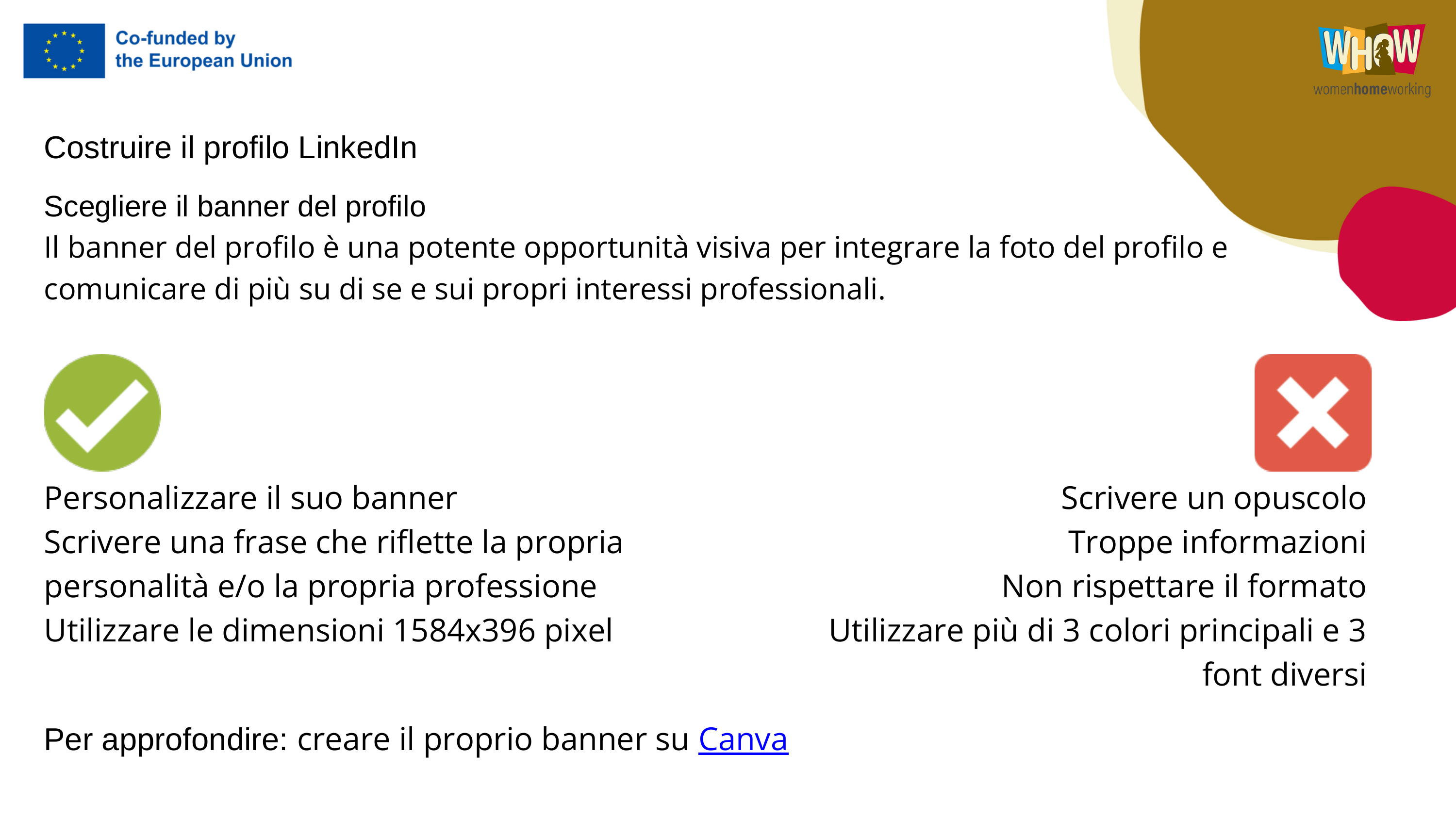

Costruire il profilo LinkedIn
Scegliere il banner del profilo
Il banner del profilo è una potente opportunità visiva per integrare la foto del profilo e comunicare di più su di se e sui propri interessi professionali.

Personalizzare il suo banner
Scrivere una frase che riflette la propria personalità e/o la propria professione
Utilizzare le dimensioni 1584x396 pixel
Scrivere un opuscolo
Troppe informazioni
Non rispettare il formato
Utilizzare più di 3 colori principali e 3 font diversi
Per approfondire: creare il proprio banner su Canva